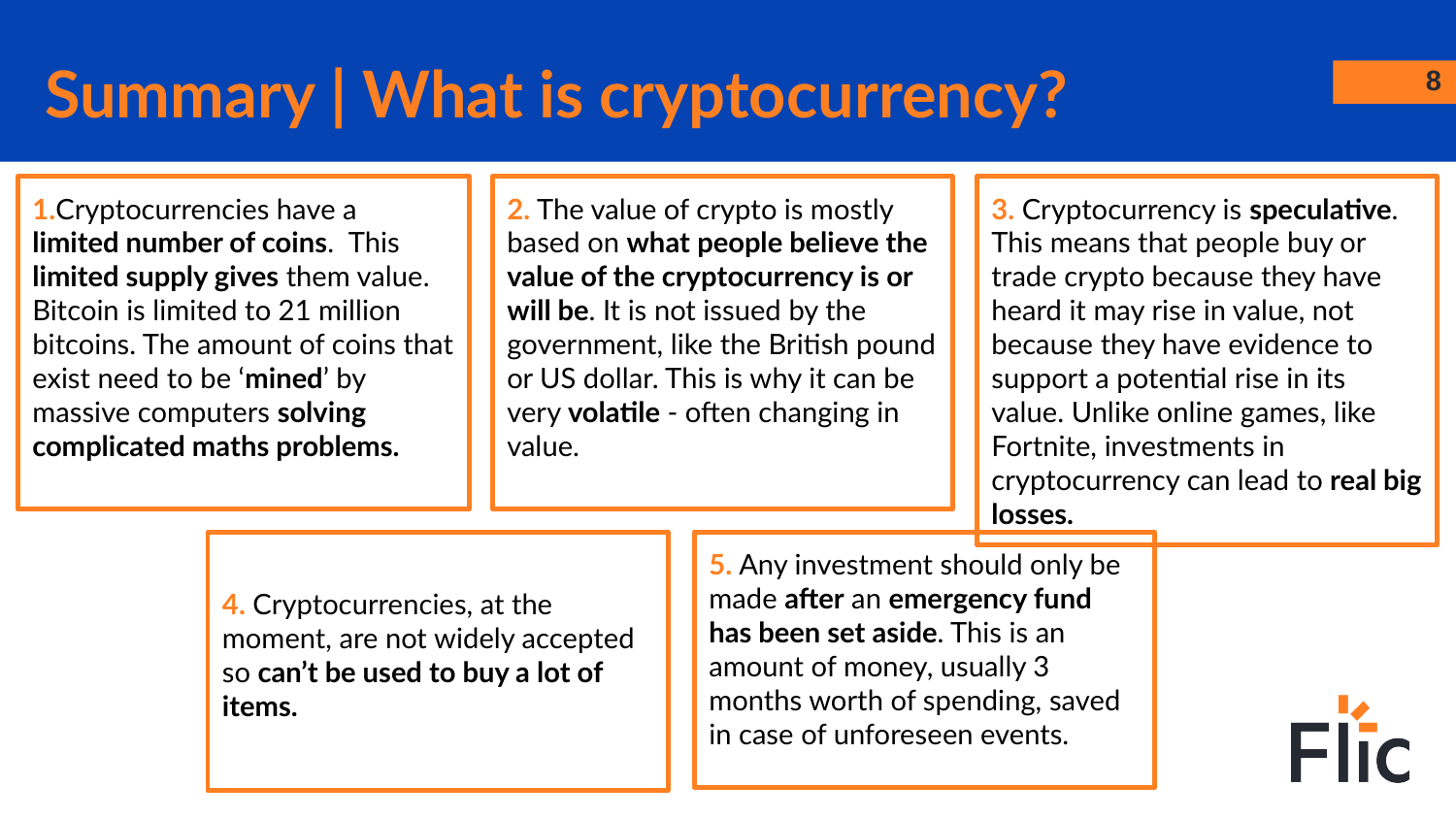

Summary | What is cryptocurrency?
8
1.Cryptocurrencies have a  limited number of coins.  This limited supply gives them value. Bitcoin is limited to 21 million bitcoins. The amount of coins that exist need to be ‘mined’ by massive computers solving complicated maths problems.

2. The value of crypto is mostly based on what people believe the value of the cryptocurrency is or will be. It is not issued by the government, like the British pound or US dollar. This is why it can be very volatile - often changing in value.

3. Cryptocurrency is speculative. This means that people buy or trade crypto because they have heard it may rise in value, not because they have evidence to support a potential rise in its value. Unlike online games, like Fortnite, investments in cryptocurrency can lead to real big losses.

4. Cryptocurrencies, at the moment, are not widely accepted so can’t be used to buy a lot of items.

5. Any investment should only be made after an emergency fund has been set aside. This is an amount of money, usually 3 months worth of spending, saved in case of unforeseen events.